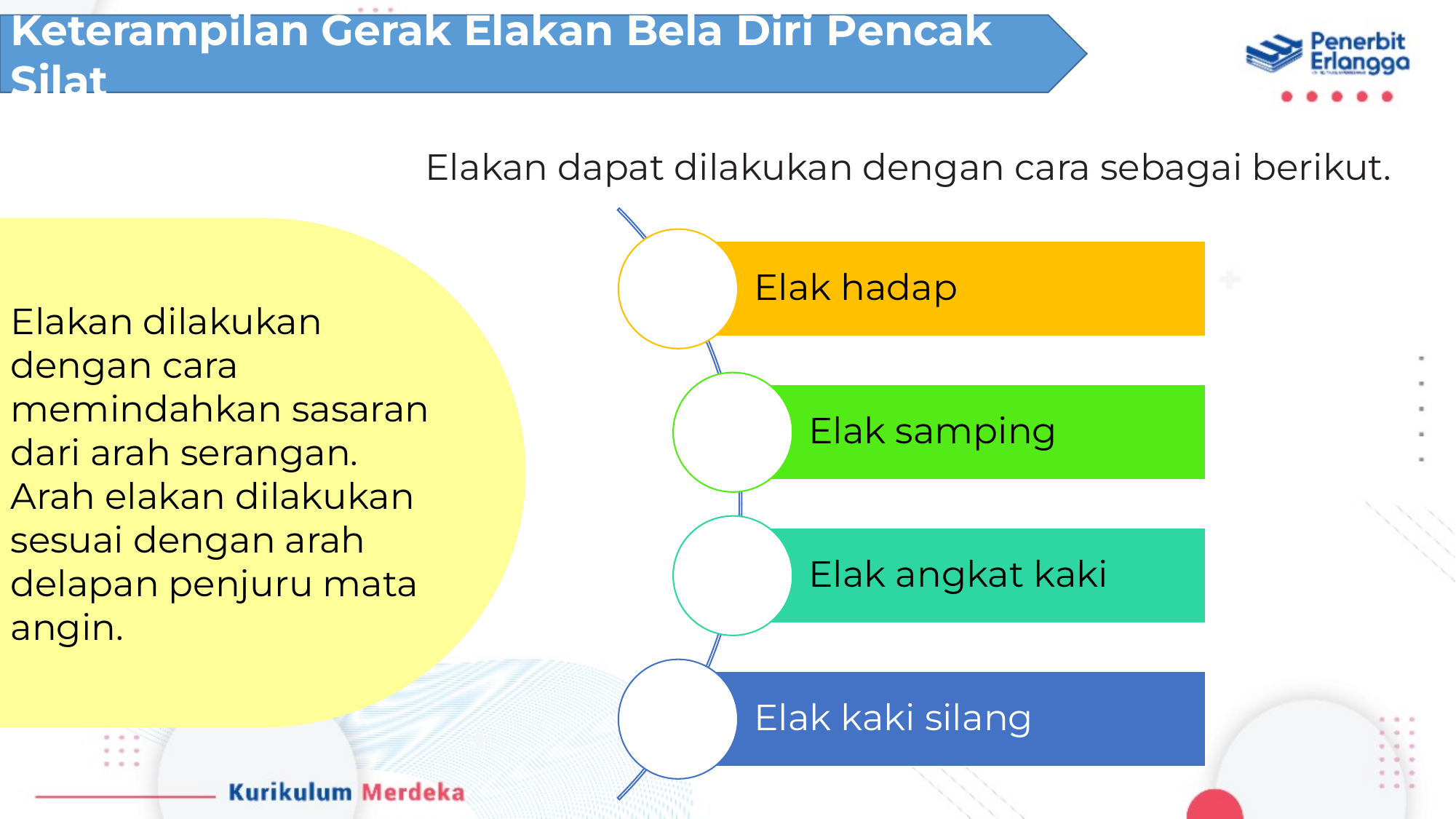

Keterampilan Gerak Elakan Bela Diri Pencak Silat
Elakan dapat dilakukan dengan cara sebagai berikut.
Elak hadap
Elak samping
Elak angkat kaki
Elak kaki silang
Elakan dilakukan dengan cara memindahkan sasaran dari arah serangan. Arah elakan dilakukan sesuai dengan arah delapan penjuru mata angin.